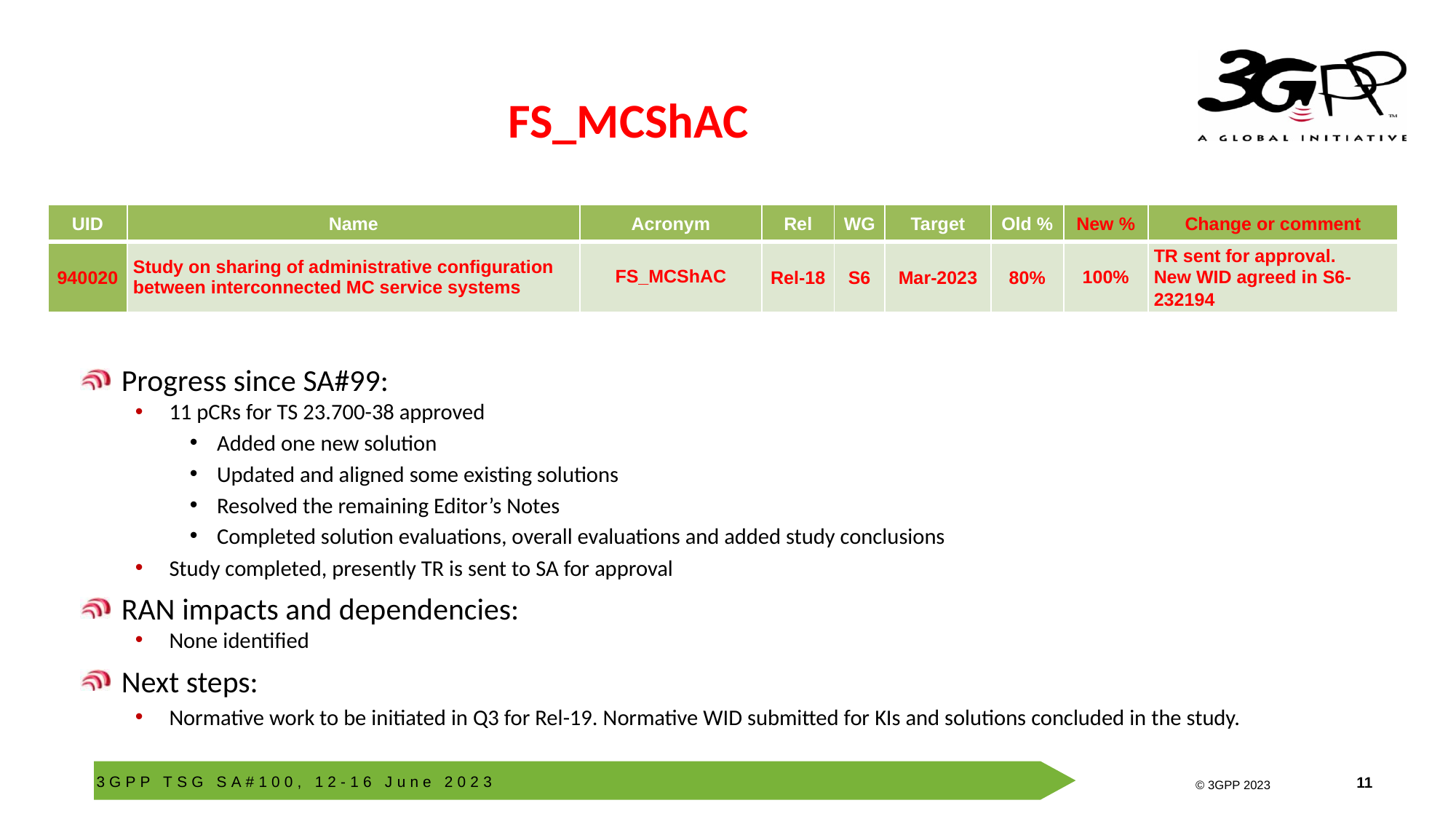

# FS_MCShAC
| UID | Name | Acronym | Rel | WG | Target | Old % | New % | Change or comment |
| --- | --- | --- | --- | --- | --- | --- | --- | --- |
| 940020 | Study on sharing of administrative configuration between interconnected MC service systems | FS\_MCShAC | Rel-18 | S6 | Mar-2023 | 80% | 100% | TR sent for approval. New WID agreed in S6-232194 |
Progress since SA#99:
11 pCRs for TS 23.700-38 approved
Added one new solution
Updated and aligned some existing solutions
Resolved the remaining Editor’s Notes
Completed solution evaluations, overall evaluations and added study conclusions
Study completed, presently TR is sent to SA for approval
RAN impacts and dependencies:
None identified
Next steps:
Normative work to be initiated in Q3 for Rel-19. Normative WID submitted for KIs and solutions concluded in the study.